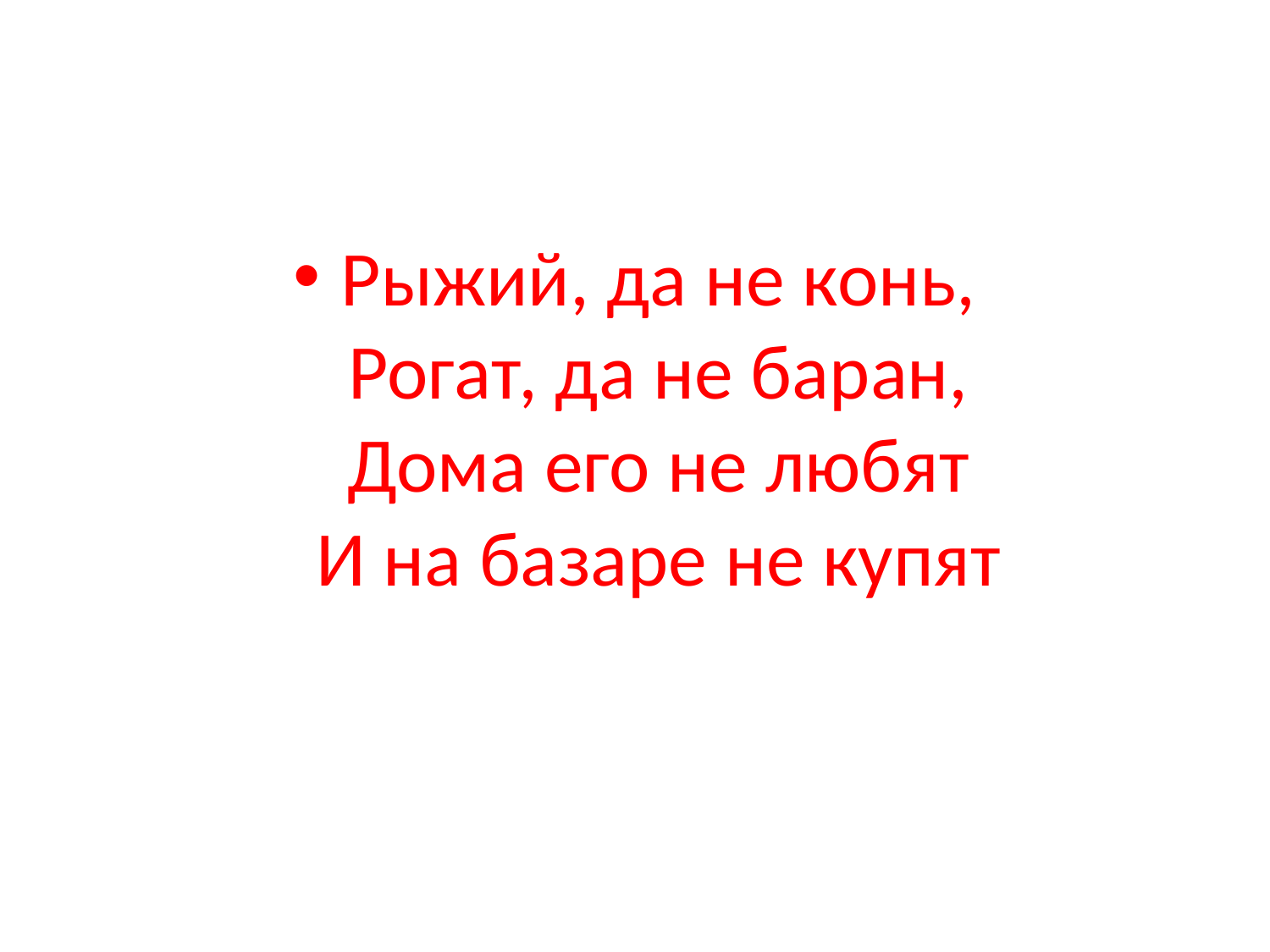

#
Рыжий, да не конь,
Рогат, да не баран,
Дома его не любят
И на базаре не купят